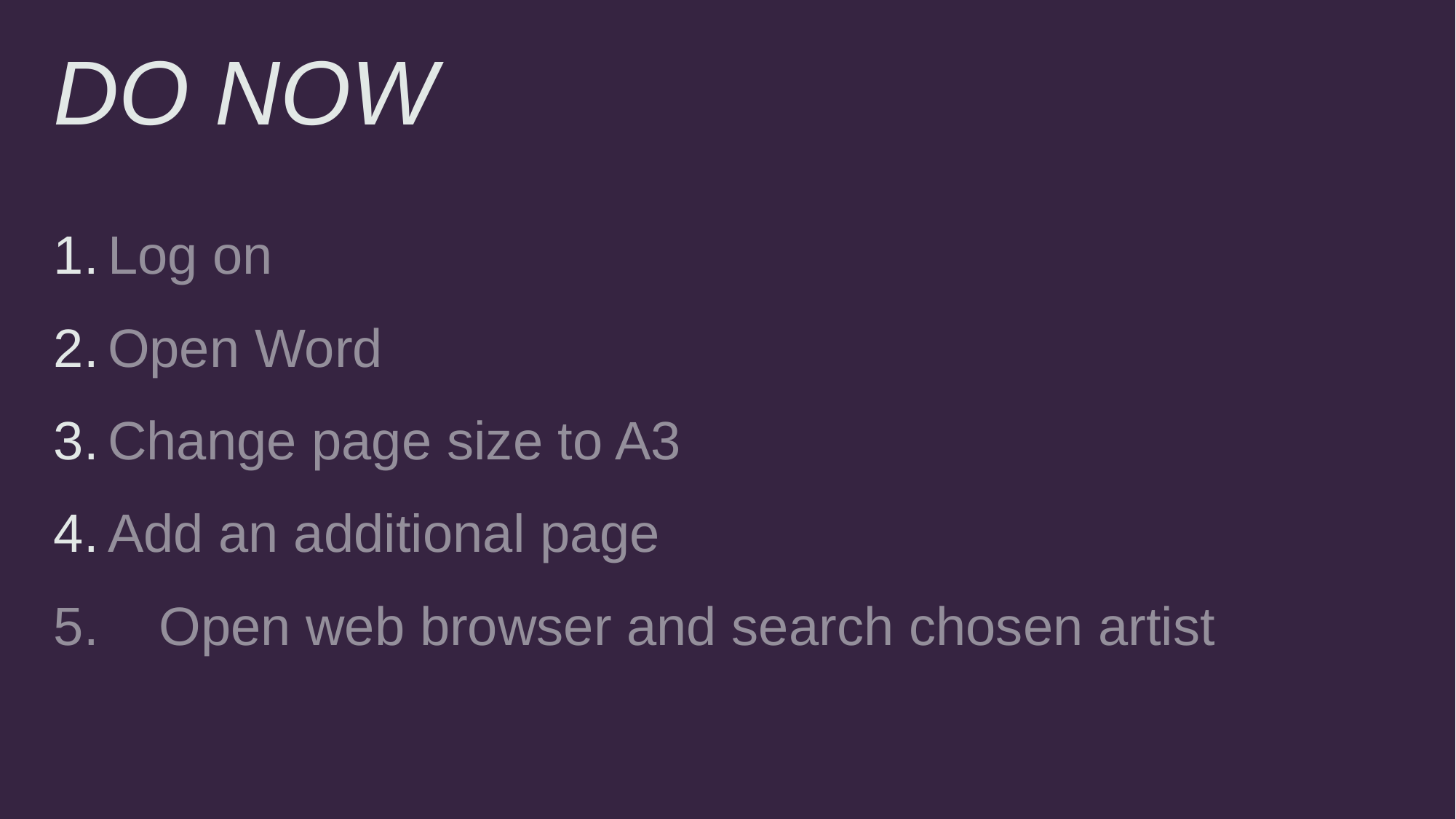

# DO NOW
Log on
Open Word
Change page size to A3
Add an additional page
5.    Open web browser and search chosen artist